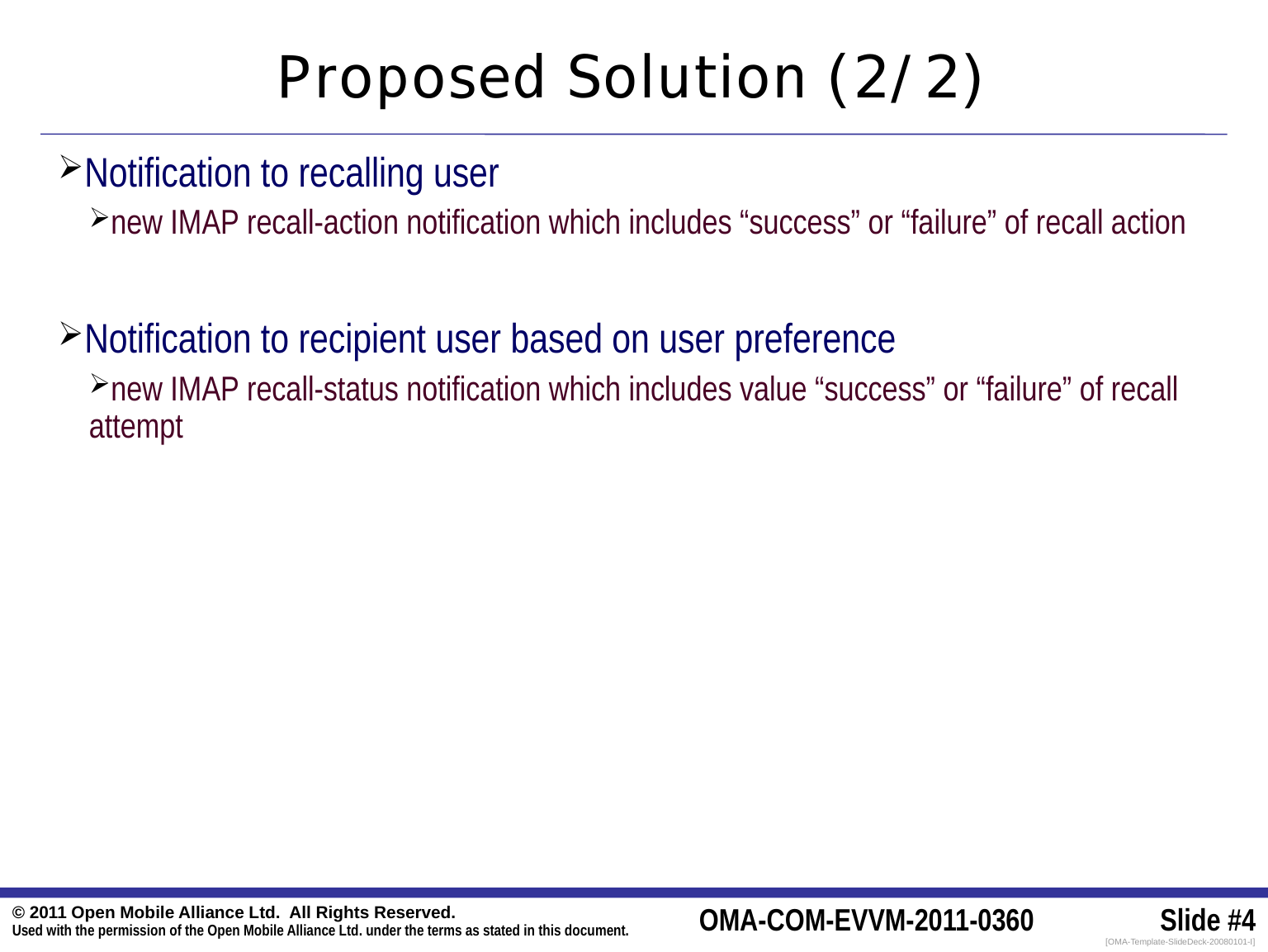

Proposed Solution (2/2)
Notification to recalling user
new IMAP recall-action notification which includes “success” or “failure” of recall action

Notification to recipient user based on user preference
new IMAP recall-status notification which includes value “success” or “failure” of recall attempt